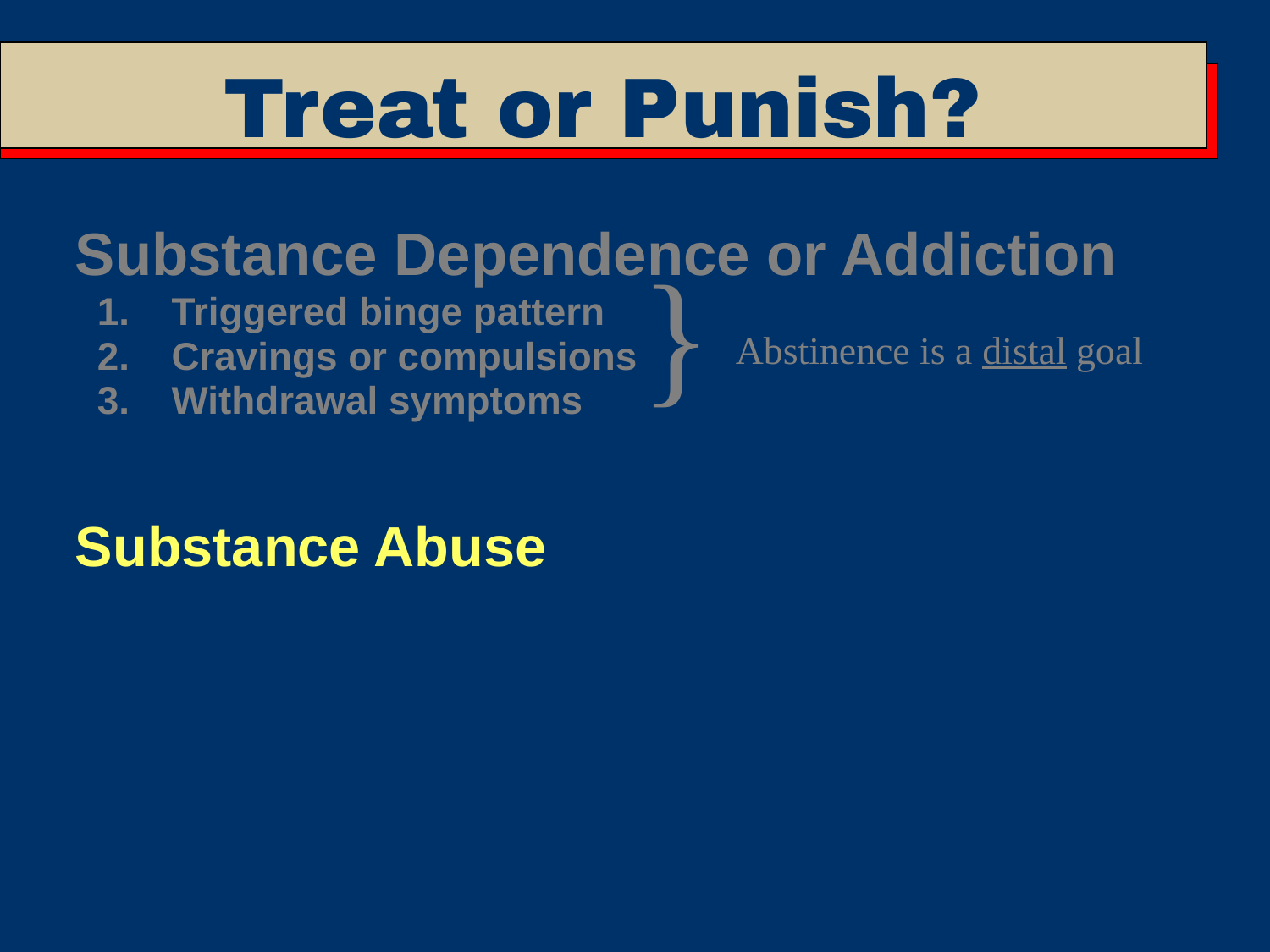

Treat or Punish?

Abstinence is a distal goal
   Substance Dependence or Addiction
Triggered binge pattern
Cravings or compulsions
Withdrawal symptoms
   Substance Abuse

}